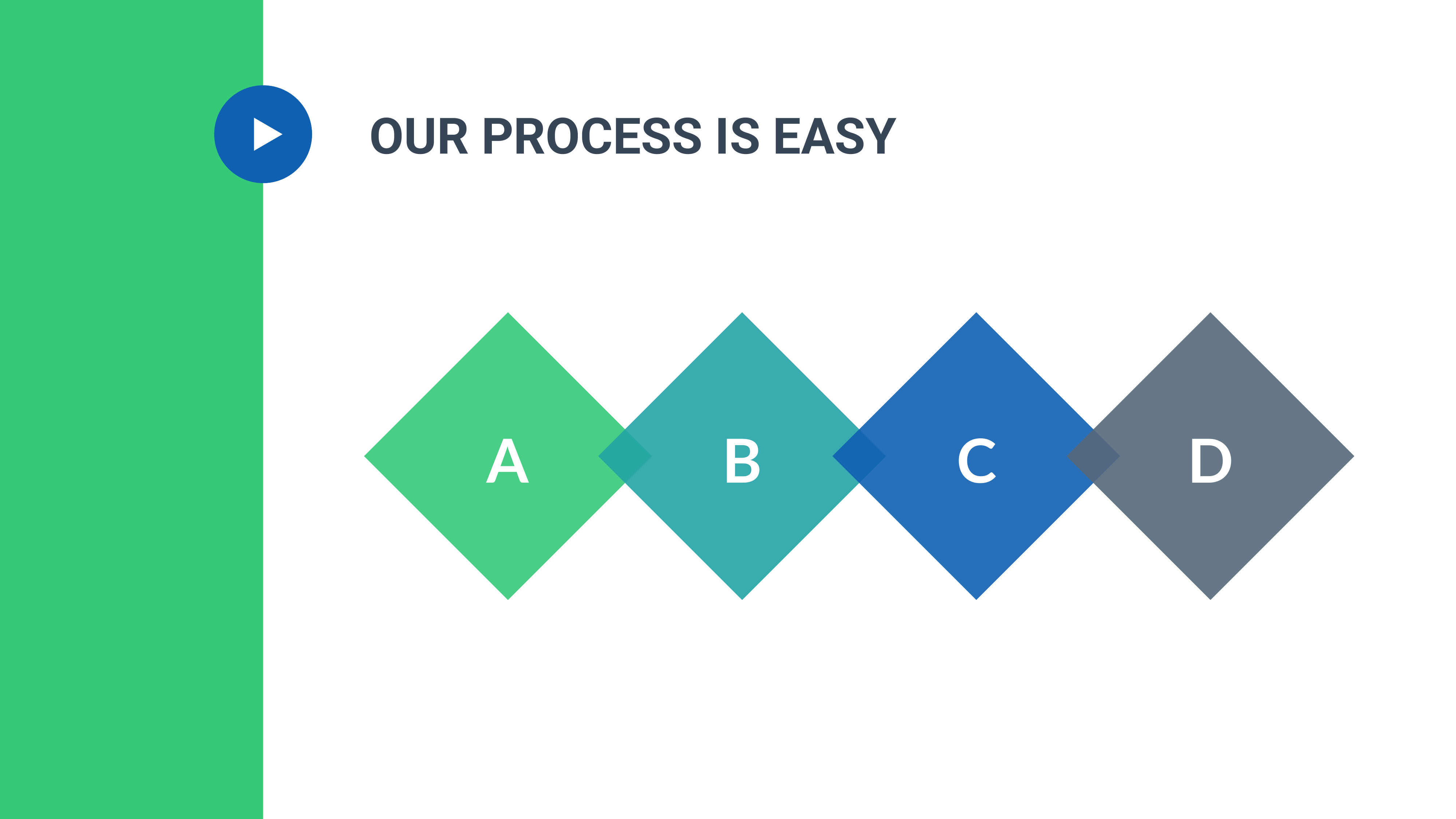

OUR PROCESS IS EASY

A
B
C
D